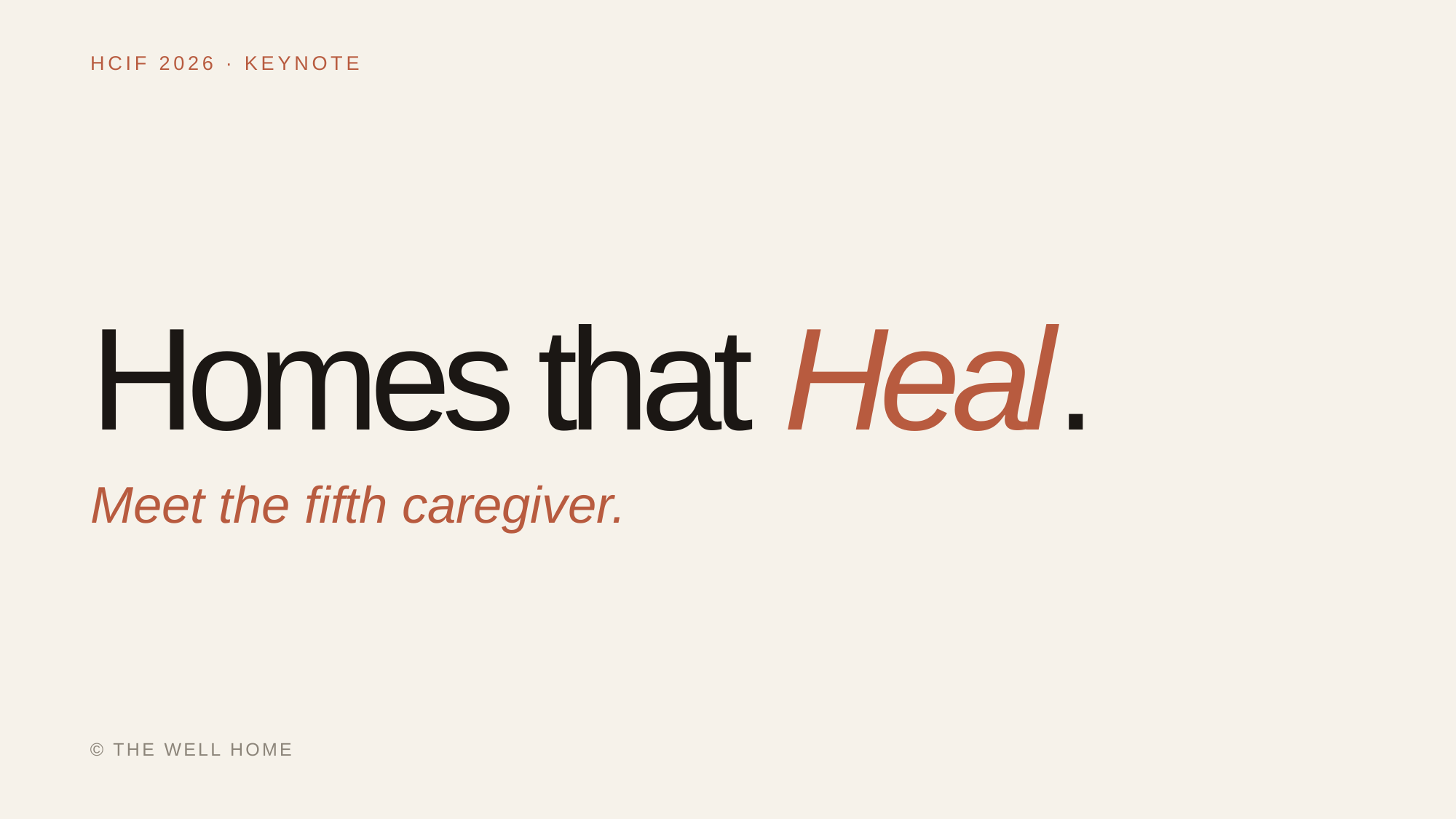

HCIF 2026 · KEYNOTE
Homes that Heal.
Meet the fifth caregiver.
© THE WELL HOME